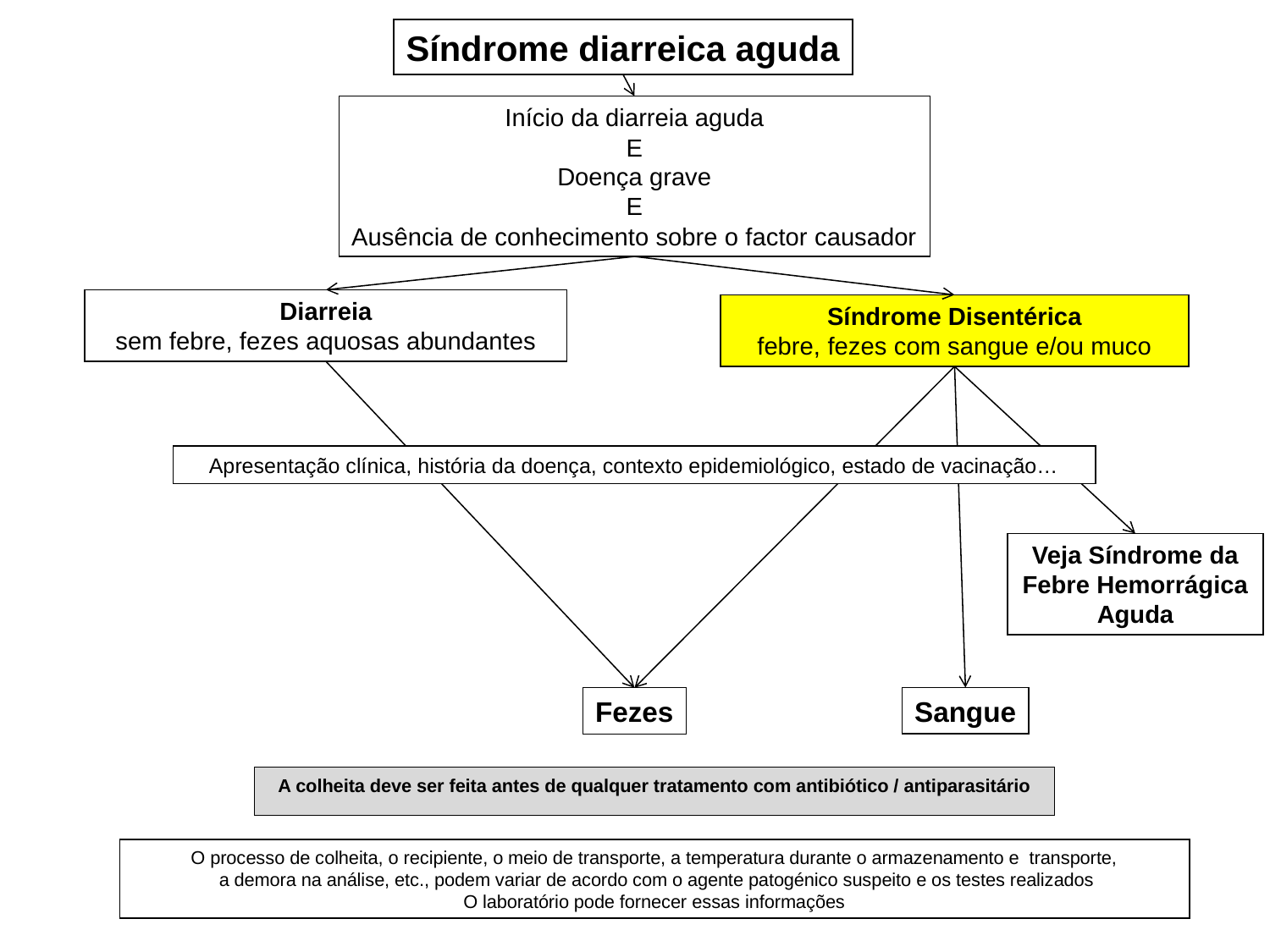

Síndrome diarreica aguda
Início da diarreia aguda
E
Doença grave
E
Ausência de conhecimento sobre o factor causador
Diarreia
sem febre, fezes aquosas abundantes
Síndrome Disentérica
febre, fezes com sangue e/ou muco
Apresentação clínica, história da doença, contexto epidemiológico, estado de vacinação…
Veja Síndrome da Febre Hemorrágica Aguda
Sangue
Fezes
A colheita deve ser feita antes de qualquer tratamento com antibiótico / antiparasitário
O processo de colheita, o recipiente, o meio de transporte, a temperatura durante o armazenamento e  transporte,
 a demora na análise, etc., podem variar de acordo com o agente patogénico suspeito e os testes realizados
O laboratório pode fornecer essas informações